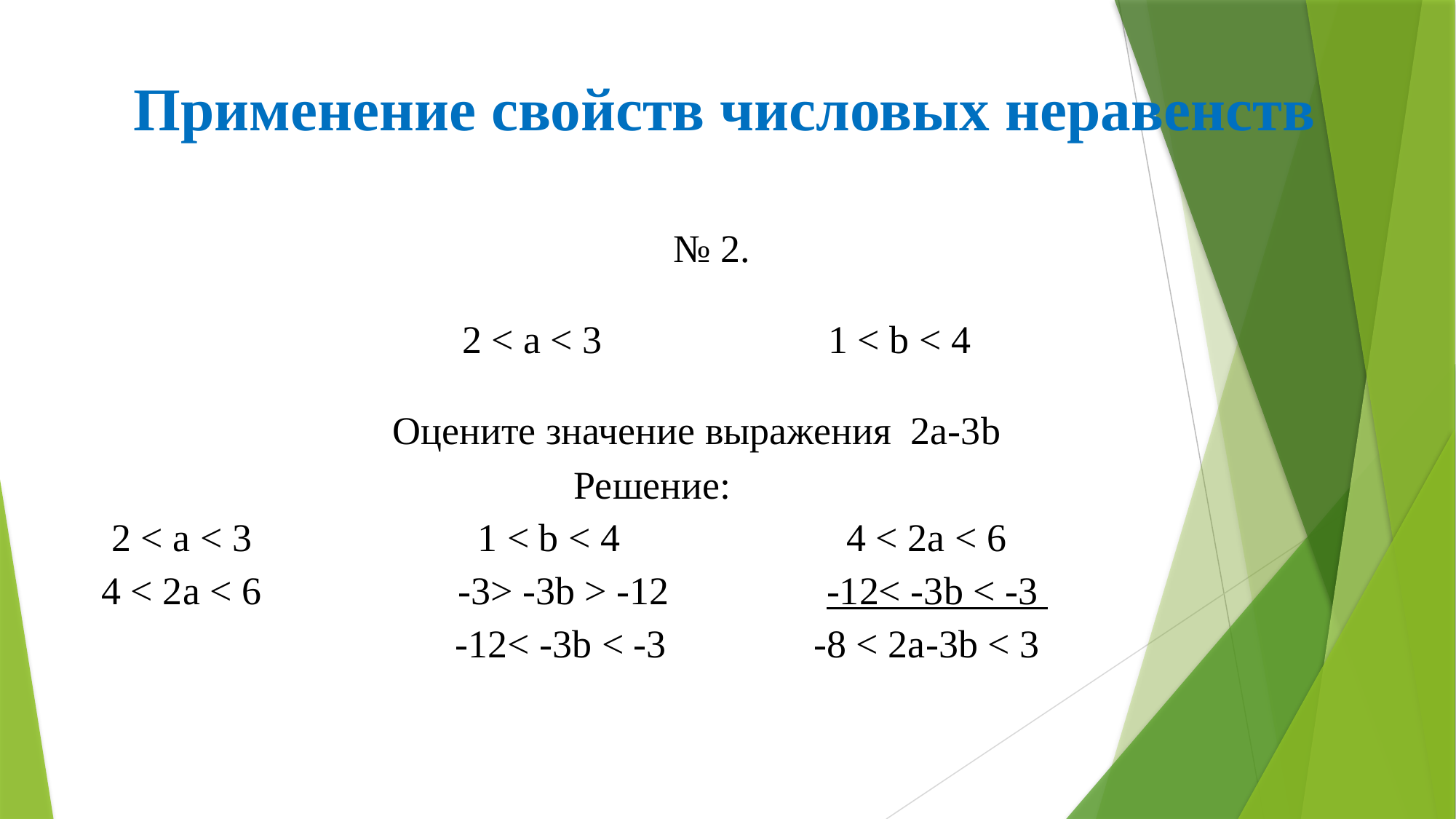

# Применение свойств числовых неравенств

№ 2.

2 < a < 3                       1 < b < 4

Оцените значение выражения  2а-3b
  Решение:
  2 < a < 3                       1 < b < 4                       4 < 2a < 6
 4 < 2a < 6                    -3> -3b > -12                -12< -3b < -3
                                     -12< -3b < -3               -8 < 2a-3b < 3